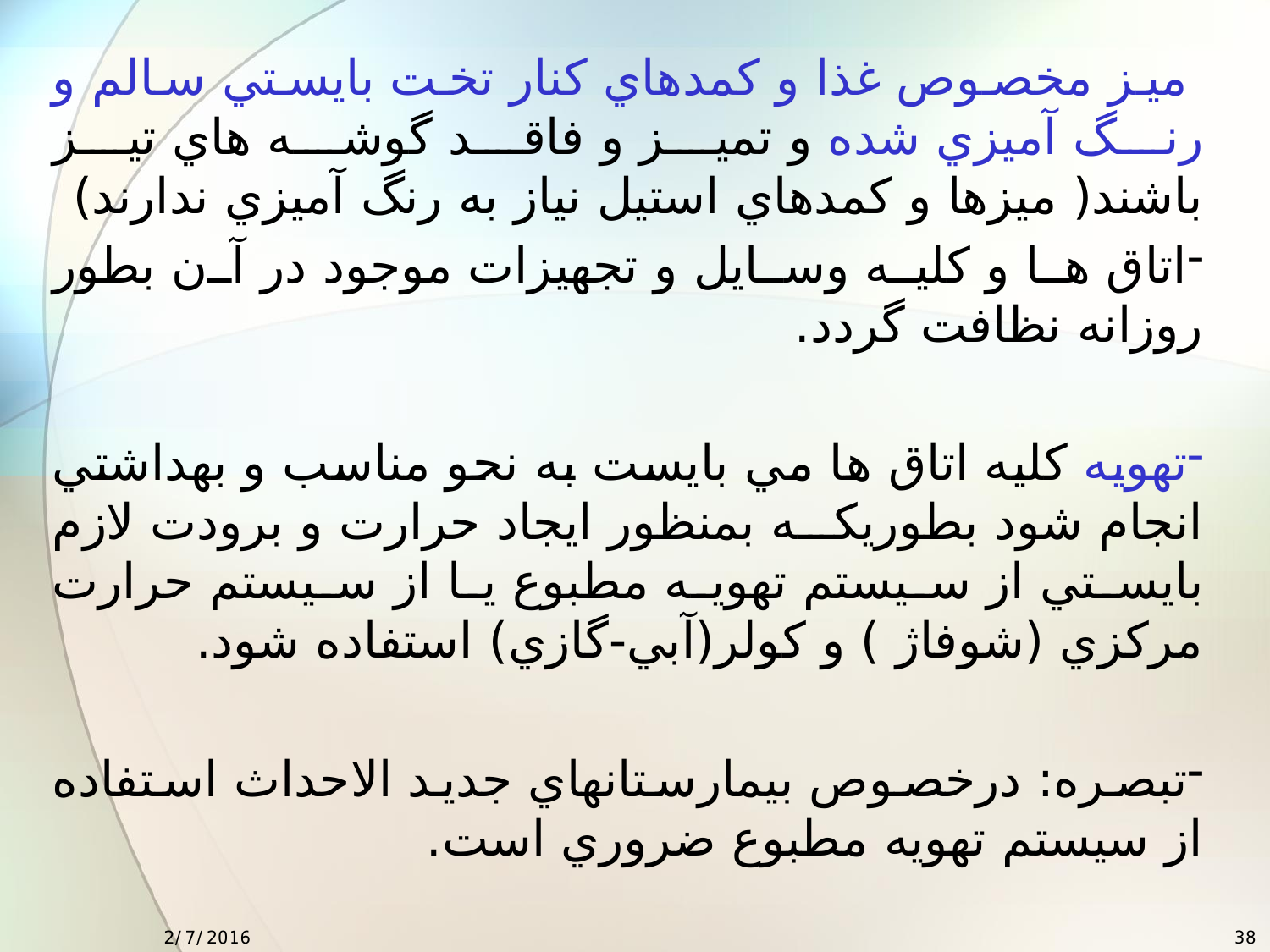

ميز مخصوص غذا و كمدهاي كنار تخت بايستي سالم و رنگ آميزي شده و تميز و فاقد گوشه هاي تيز باشند( ميزها و كمدهاي استيل نياز به رنگ آميزي ندارند)
اتاق ها و كليه وسايل و تجهيزات موجود در آن بطور روزانه نظافت گردد.

تهويه كليه اتاق ها مي بايست به نحو مناسب و بهداشتي انجام شود بطوريكه بمنظور ايجاد حرارت و برودت لازم بايستي از سيستم تهويه مطبوع يا از سيستم حرارت مركزي (شوفاژ ) و كولر(آبي-گازي) استفاده شود.

تبصره: درخصوص بيمارستانهاي جديد الاحداث استفاده از سيستم تهويه مطبوع ضروري است.

2/7/2016
38